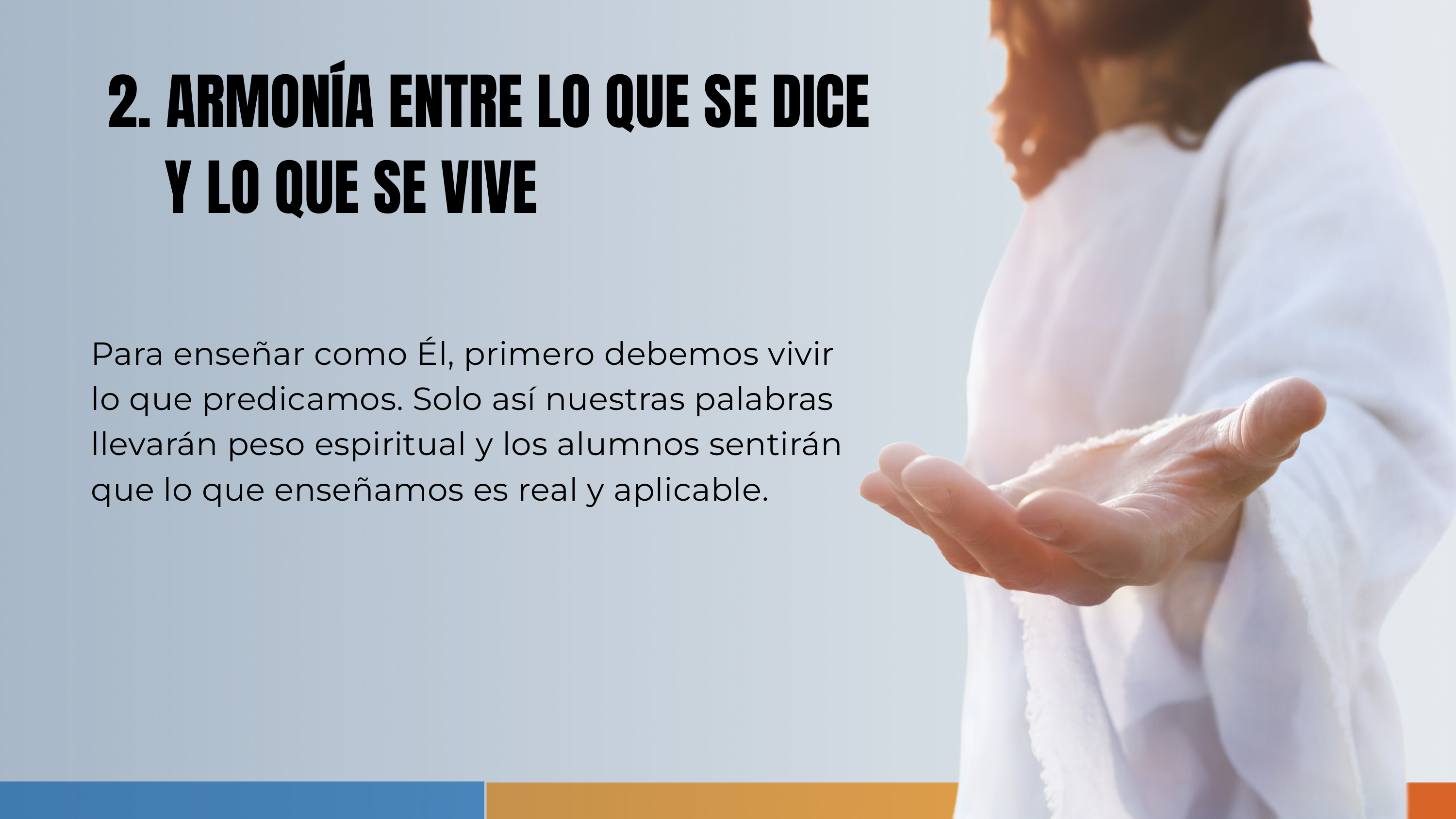

2. ARMONÍA ENTRE LO QUE SE DICE
    Y LO QUE SE VIVE
Para enseñar como Él, primero debemos vivir lo que predicamos. Solo así nuestras palabras llevarán peso espiritual y los alumnos sentirán que lo que enseñamos es real y aplicable.